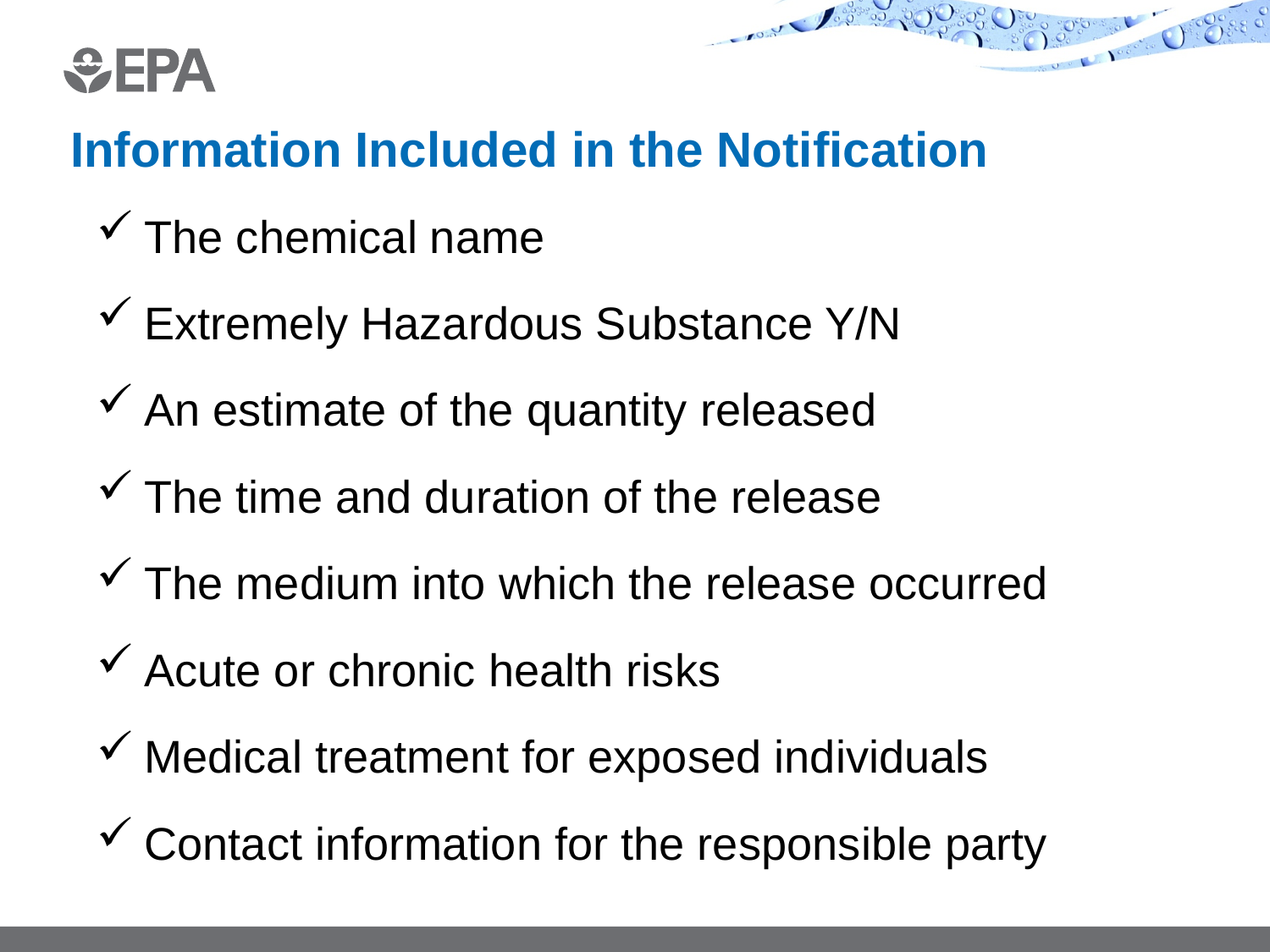

Information Included in the Notification
The chemical name
Extremely Hazardous Substance Y/N
An estimate of the quantity released
The time and duration of the release
The medium into which the release occurred
Acute or chronic health risks
Medical treatment for exposed individuals
Contact information for the responsible party